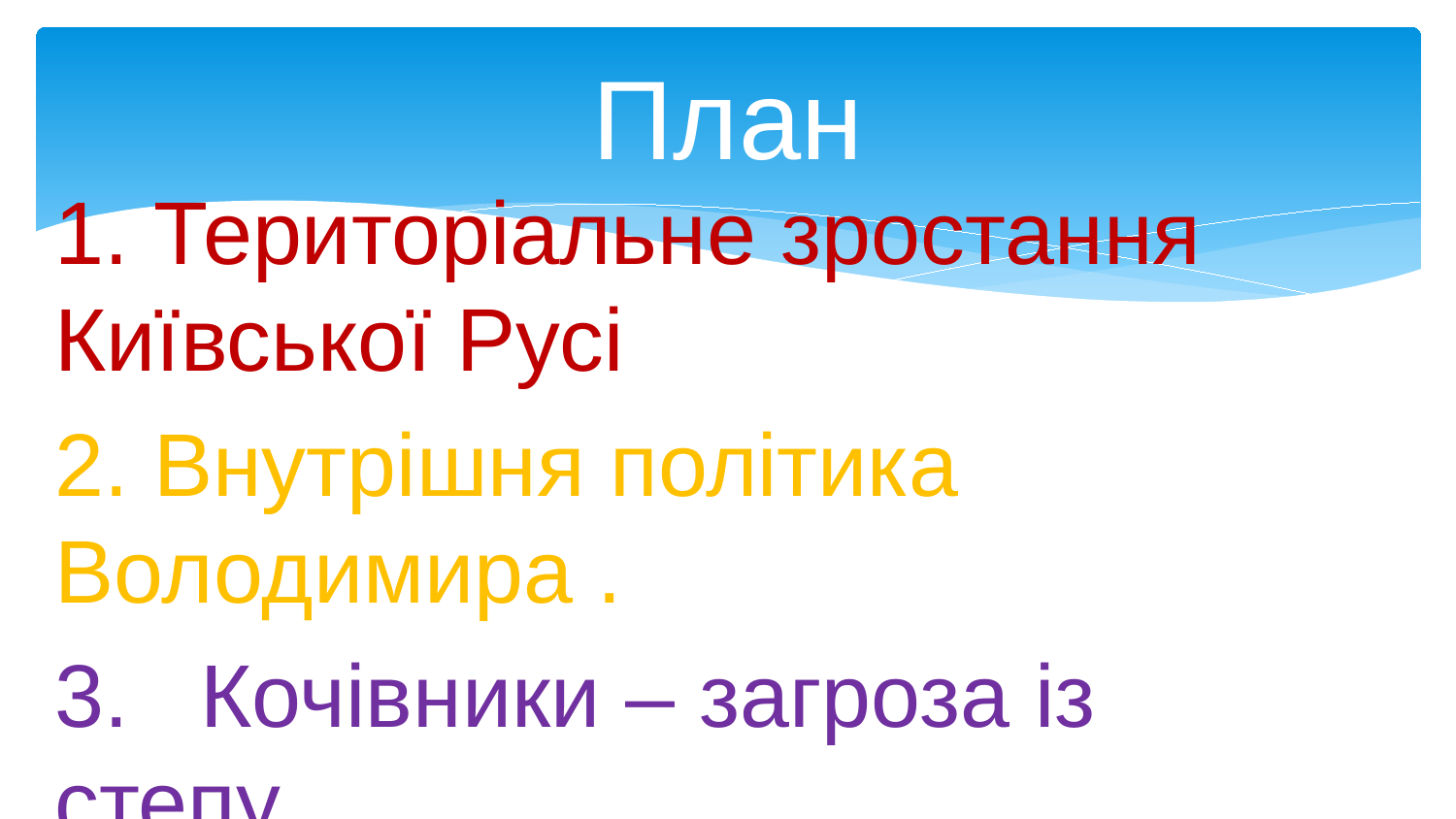

# План
1. Територіальне зростання Київської Русі
2. Внутрішня політика Володимира .
3. 	Кочівники – загроза із степу.